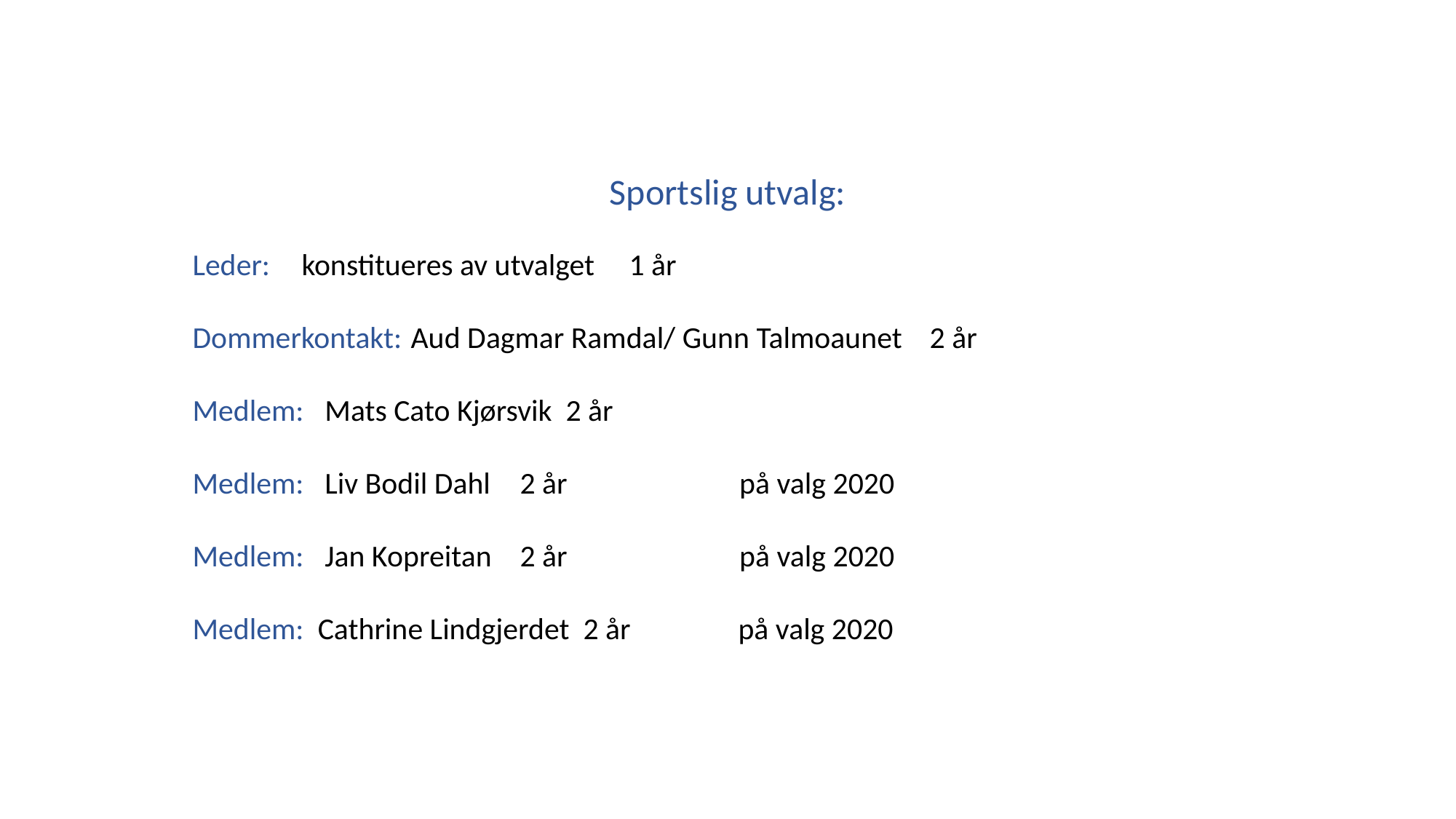

Sportslig utvalg:

Leder:	konstitueres av utvalget	1 år

Dommerkontakt:	Aud Dagmar Ramdal/ Gunn Talmoaunet    2 år

Medlem:   Mats Cato Kjørsvik  2 år

Medlem:   Liv Bodil Dahl	2 år 	                på valg 2020

Medlem:   Jan Kopreitan	2 år 	                på valg 2020

Medlem:  Cathrine Lindgjerdet  2 år 	på valg 2020